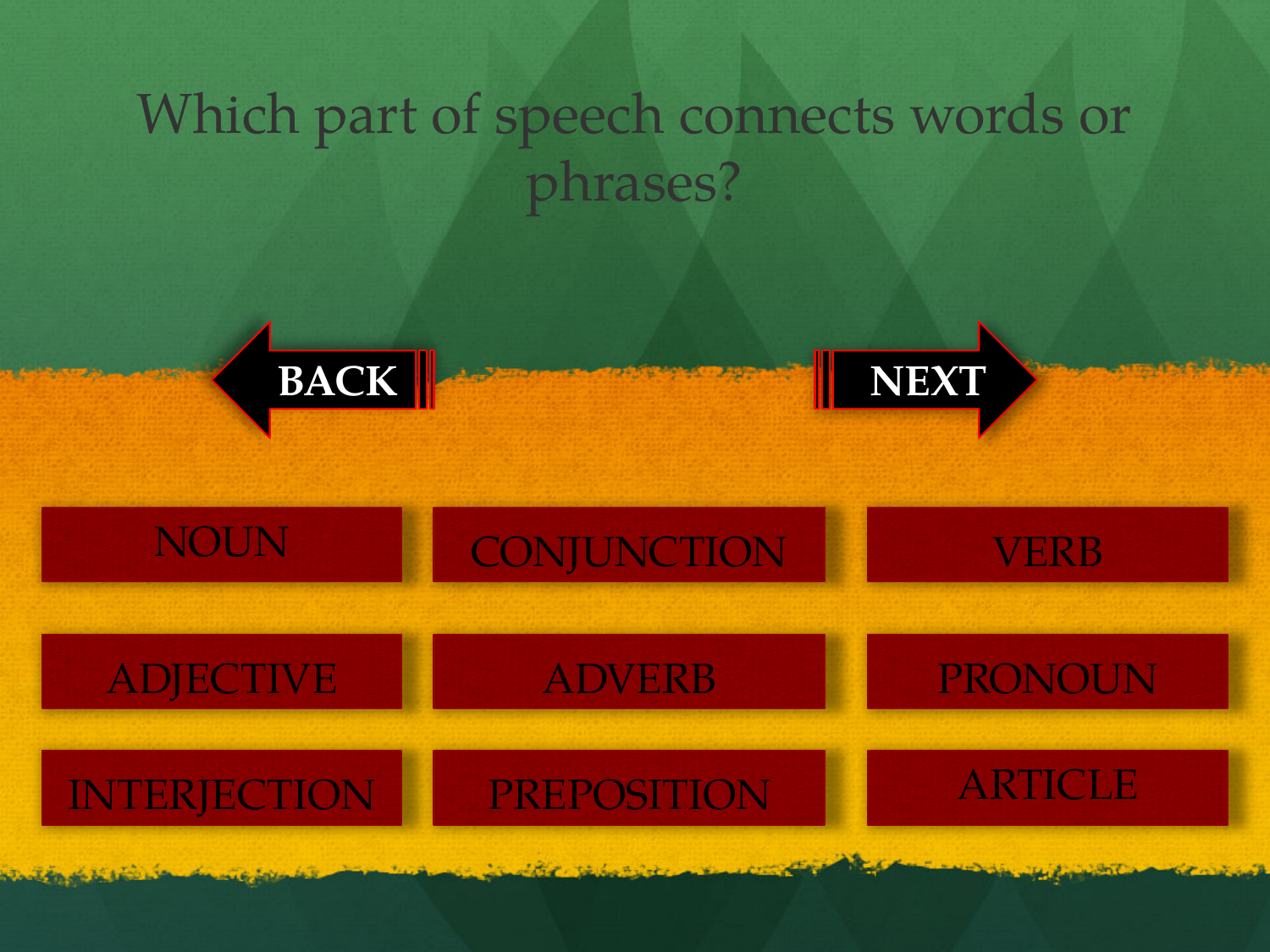

# Which part of speech connects words or phrases?

BACK

NEXT

NOUN

CONJUNCTION
VERB

ADJECTIVE
ADVERB
PRONOUN

ARTICLE
INTERJECTION
PREPOSITION